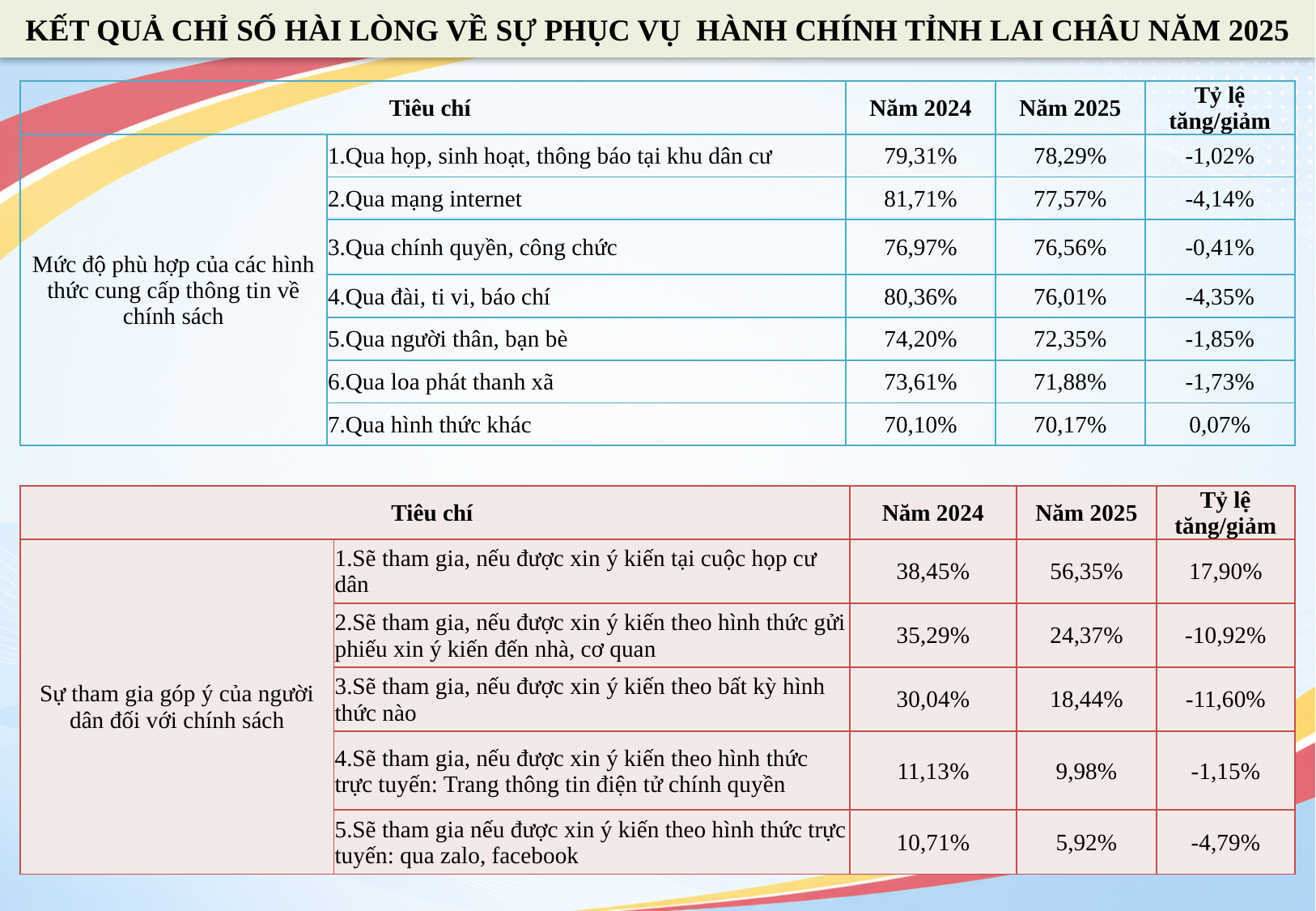

# KẾT QUẢ CHỈ SỐ HÀI LÒNG VỀ SỰ PHỤC VỤ  HÀNH CHÍNH TỈNH LAI CHÂU NĂM 2025
| Tiêu chí |  | Năm 2024 | Năm 2025 | Tỷ lệ tăng/giảm |
| --- | --- | --- | --- | --- |
| Mức độ phù hợp của các hình thức cung cấp thông tin về chính sách | 1.Qua họp, sinh hoạt, thông báo tại khu dân cư | 79,31% | 78,29% | -1,02% |
|  | 2.Qua mạng internet | 81,71% | 77,57% | -4,14% |
|  | 3.Qua chính quyền, công chức | 76,97% | 76,56% | -0,41% |
|  | 4.Qua đài, ti vi, báo chí | 80,36% | 76,01% | -4,35% |
|  | 5.Qua người thân, bạn bè | 74,20% | 72,35% | -1,85% |
|  | 6.Qua loa phát thanh xã | 73,61% | 71,88% | -1,73% |
|  | 7.Qua hình thức khác | 70,10% | 70,17% | 0,07% |
| Tiêu chí |  | Năm 2024 | Năm 2025 | Tỷ lệ tăng/giảm |
| --- | --- | --- | --- | --- |
| Sự tham gia góp ý của người dân đối với chính sách | 1.Sẽ tham gia, nếu được xin ý kiến tại cuộc họp cư dân | 38,45% | 56,35% | 17,90% |
|  | 2.Sẽ tham gia, nếu được xin ý kiến theo hình thức gửi phiếu xin ý kiến đến nhà, cơ quan | 35,29% | 24,37% | -10,92% |
|  | 3.Sẽ tham gia, nếu được xin ý kiến theo bất kỳ hình thức nào | 30,04% | 18,44% | -11,60% |
|  | 4.Sẽ tham gia, nếu được xin ý kiến theo hình thức trực tuyến: Trang thông tin điện tử chính quyền | 11,13% | 9,98% | -1,15% |
|  | 5.Sẽ tham gia nếu được xin ý kiến theo hình thức trực tuyến: qua zalo, facebook | 10,71% | 5,92% | -4,79% |